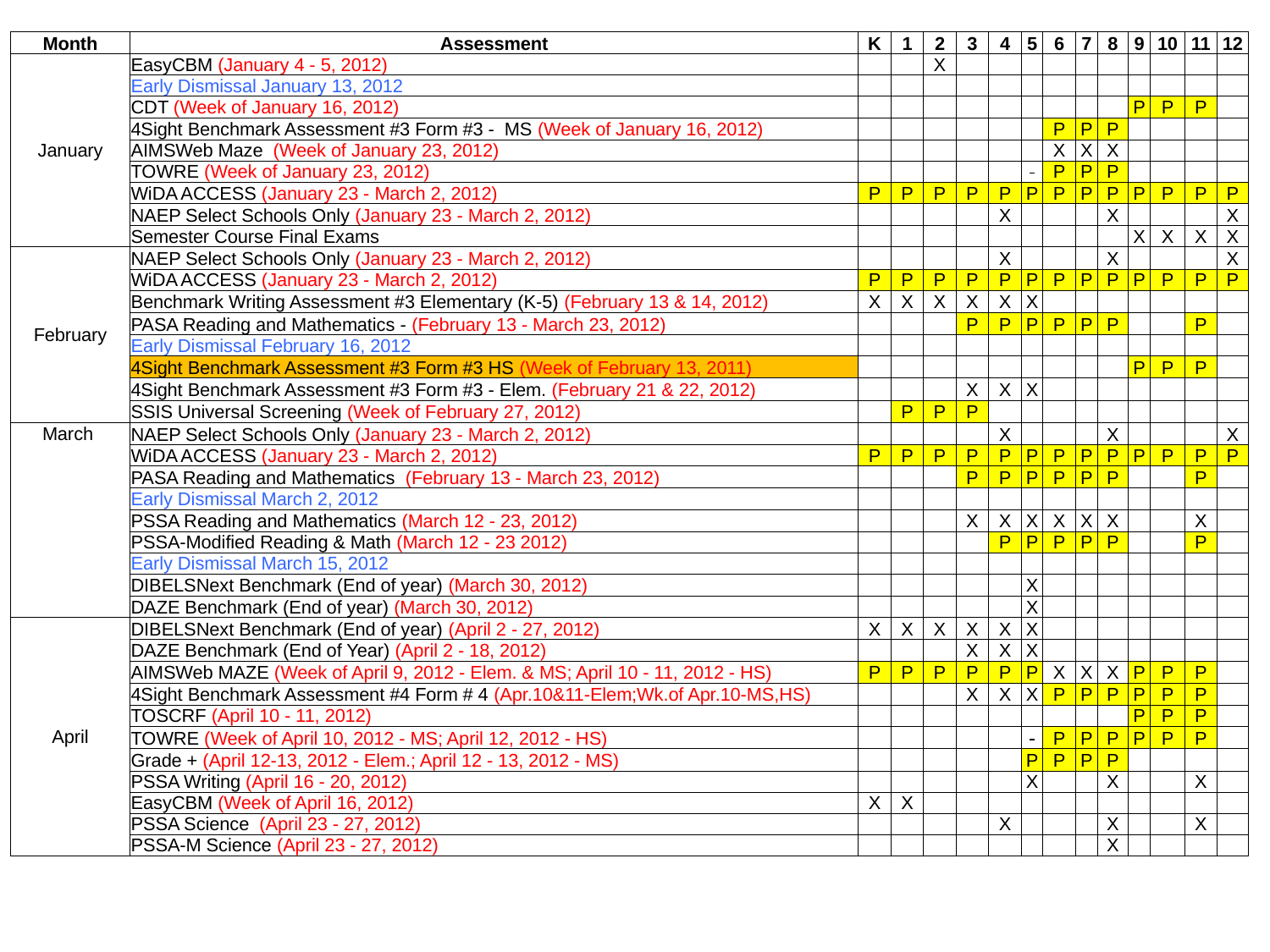

| Month | Assessment | K | 1 | 2 | 3 | 4 | 5 | 6 | 7 | 8 | 9 | 10 | 11 | 12 |
| --- | --- | --- | --- | --- | --- | --- | --- | --- | --- | --- | --- | --- | --- | --- |
| January | EasyCBM (January 4 - 5, 2012) |  |  | X |  |  |  |  |  |  |  |  |  |  |
|  | Early Dismissal January 13, 2012 |  |  |  |  |  |  |  |  |  |  |  |  |  |
|  | CDT (Week of January 16, 2012) |  |  |  |  |  |  |  |  |  | P | P | P |  |
|  | 4Sight Benchmark Assessment #3 Form #3 - MS (Week of January 16, 2012) |  |  |  |  |  |  | P | P | P |  |  |  |  |
|  | AIMSWeb Maze (Week of January 23, 2012) |  |  |  |  |  |  | X | X | X |  |  |  |  |
|  | TOWRE (Week of January 23, 2012) |  |  |  |  |  |  | P | P | P |  |  |  |  |
|  | WiDA ACCESS (January 23 - March 2, 2012) | P | P | P | P | P | P | P | P | P | P | P | P | P |
|  | NAEP Select Schools Only (January 23 - March 2, 2012) |  |  |  |  | X |  |  |  | X |  |  |  | X |
|  | Semester Course Final Exams |  |  |  |  |  |  |  |  |  | X | X | X | X |
| February | NAEP Select Schools Only (January 23 - March 2, 2012) |  |  |  |  | X |  |  |  | X |  |  |  | X |
|  | WiDA ACCESS (January 23 - March 2, 2012) | P | P | P | P | P | P | P | P | P | P | P | P | P |
|  | Benchmark Writing Assessment #3 Elementary (K-5) (February 13 & 14, 2012) | X | X | X | X | X | X |  |  |  |  |  |  |  |
|  | PASA Reading and Mathematics - (February 13 - March 23, 2012) |  |  |  | P | P | P | P | P | P |  |  | P |  |
|  | Early Dismissal February 16, 2012 |  |  |  |  |  |  |  |  |  |  |  |  |  |
|  | 4Sight Benchmark Assessment #3 Form #3 HS (Week of February 13, 2011) |  |  |  |  |  |  |  |  |  | P | P | P |  |
|  | 4Sight Benchmark Assessment #3 Form #3 - Elem. (February 21 & 22, 2012) |  |  |  | X | X | X |  |  |  |  |  |  |  |
|  | SSIS Universal Screening (Week of February 27, 2012) |  | P | P | P |  |  |  |  |  |  |  |  |  |
| March | NAEP Select Schools Only (January 23 - March 2, 2012) |  |  |  |  | X |  |  |  | X |  |  |  | X |
|  | WiDA ACCESS (January 23 - March 2, 2012) | P | P | P | P | P | P | P | P | P | P | P | P | P |
|  | PASA Reading and Mathematics (February 13 - March 23, 2012) |  |  |  | P | P | P | P | P | P |  |  | P |  |
|  | Early Dismissal March 2, 2012 |  |  |  |  |  |  |  |  |  |  |  |  |  |
|  | PSSA Reading and Mathematics (March 12 - 23, 2012) |  |  |  | X | X | X | X | X | X |  |  | X |  |
|  | PSSA-Modified Reading & Math (March 12 - 23 2012) |  |  |  |  | P | P | P | P | P |  |  | P |  |
|  | Early Dismissal March 15, 2012 |  |  |  |  |  |  |  |  |  |  |  |  |  |
|  | DIBELSNext Benchmark (End of year) (March 30, 2012) |  |  |  |  |  | X |  |  |  |  |  |  |  |
|  | DAZE Benchmark (End of year) (March 30, 2012) |  |  |  |  |  | X |  |  |  |  |  |  |  |
| April | DIBELSNext Benchmark (End of year) (April 2 - 27, 2012) | X | X | X | X | X | X |  |  |  |  |  |  |  |
|  | DAZE Benchmark (End of Year) (April 2 - 18, 2012) |  |  |  | X | X | X |  |  |  |  |  |  |  |
|  | AIMSWeb MAZE (Week of April 9, 2012 - Elem. & MS; April 10 - 11, 2012 - HS) | P | P | P | P | P | P | X | X | X | P | P | P |  |
|  | 4Sight Benchmark Assessment #4 Form # 4 (Apr.10&11-Elem;Wk.of Apr.10-MS,HS) |  |  |  | X | X | X | P | P | P | P | P | P |  |
|  | TOSCRF (April 10 - 11, 2012) |  |  |  |  |  |  |  |  |  | P | P | P |  |
|  | TOWRE (Week of April 10, 2012 - MS; April 12, 2012 - HS) |  |  |  |  |  |  | P | P | P | P | P | P |  |
|  | Grade + (April 12-13, 2012 - Elem.; April 12 - 13, 2012 - MS) |  |  |  |  |  | P | P | P | P |  |  |  |  |
|  | PSSA Writing (April 16 - 20, 2012) |  |  |  |  |  | X |  |  | X |  |  | X |  |
|  | EasyCBM (Week of April 16, 2012) | X | X |  |  |  |  |  |  |  |  |  |  |  |
|  | PSSA Science (April 23 - 27, 2012) |  |  |  |  | X |  |  |  | X |  |  | X |  |
|  | PSSA-M Science (April 23 - 27, 2012) |  |  |  |  |  |  |  |  | X |  |  |  |  |